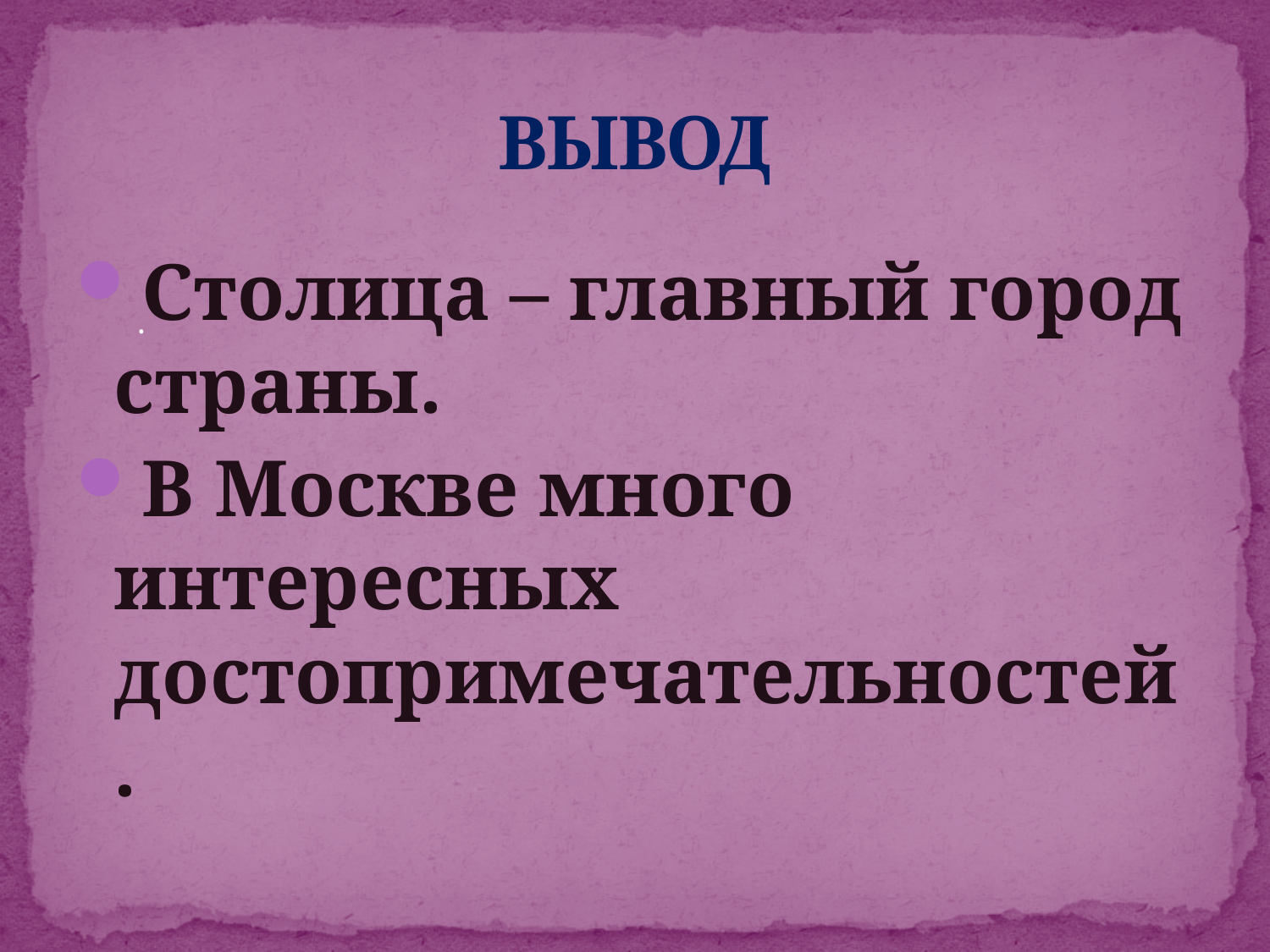

# ВЫВОД
Столица – главный город страны.
В Москве много интересных достопримечательностей.
.